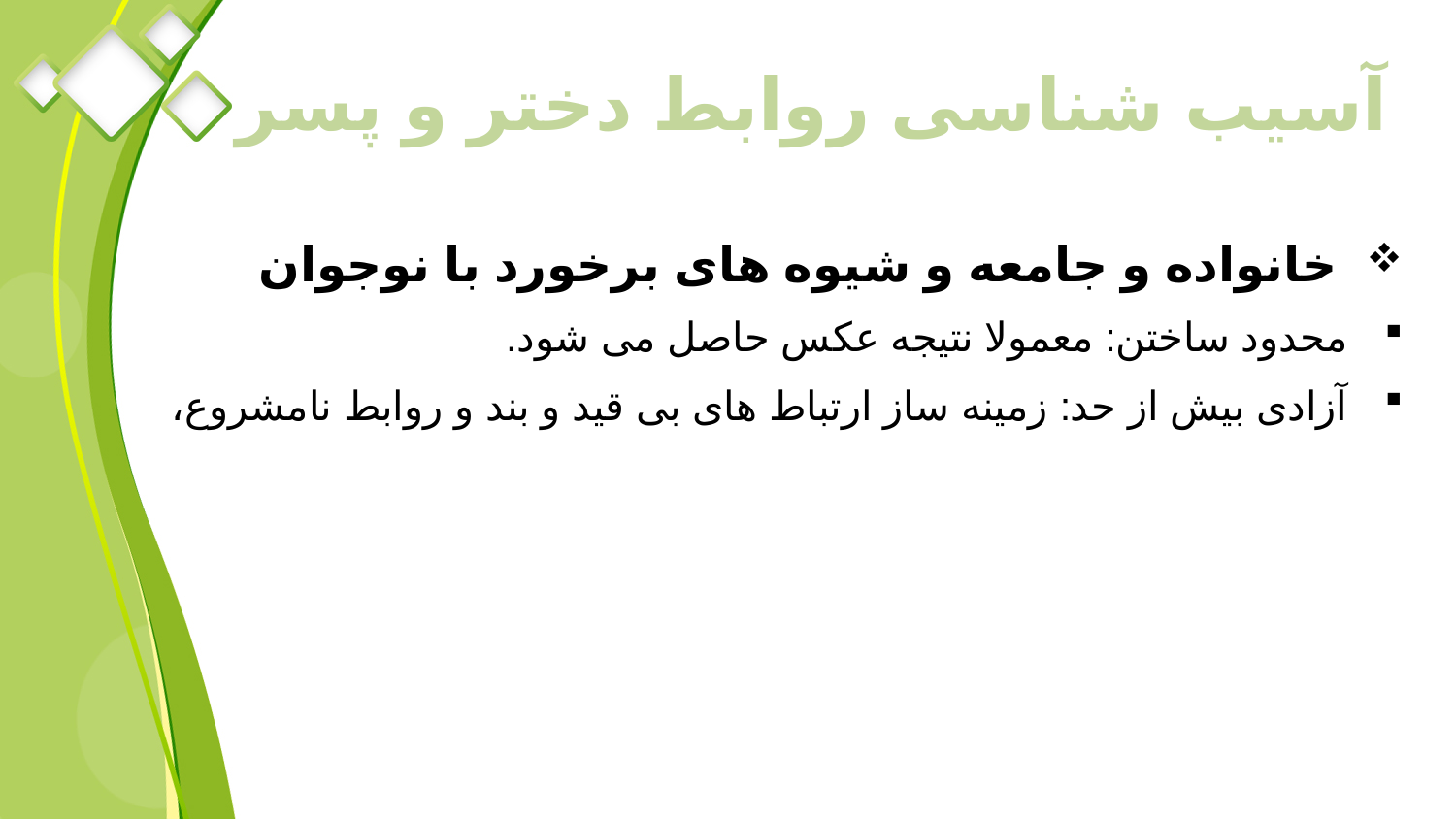

# آسیب شناسی روابط دختر و پسر
 خانواده و جامعه و شیوه های برخورد با نوجوان
محدود ساختن: معمولا نتیجه عکس حاصل می شود.
آزادی بیش از حد: زمینه ساز ارتباط های بی قید و بند و روابط نامشروع،